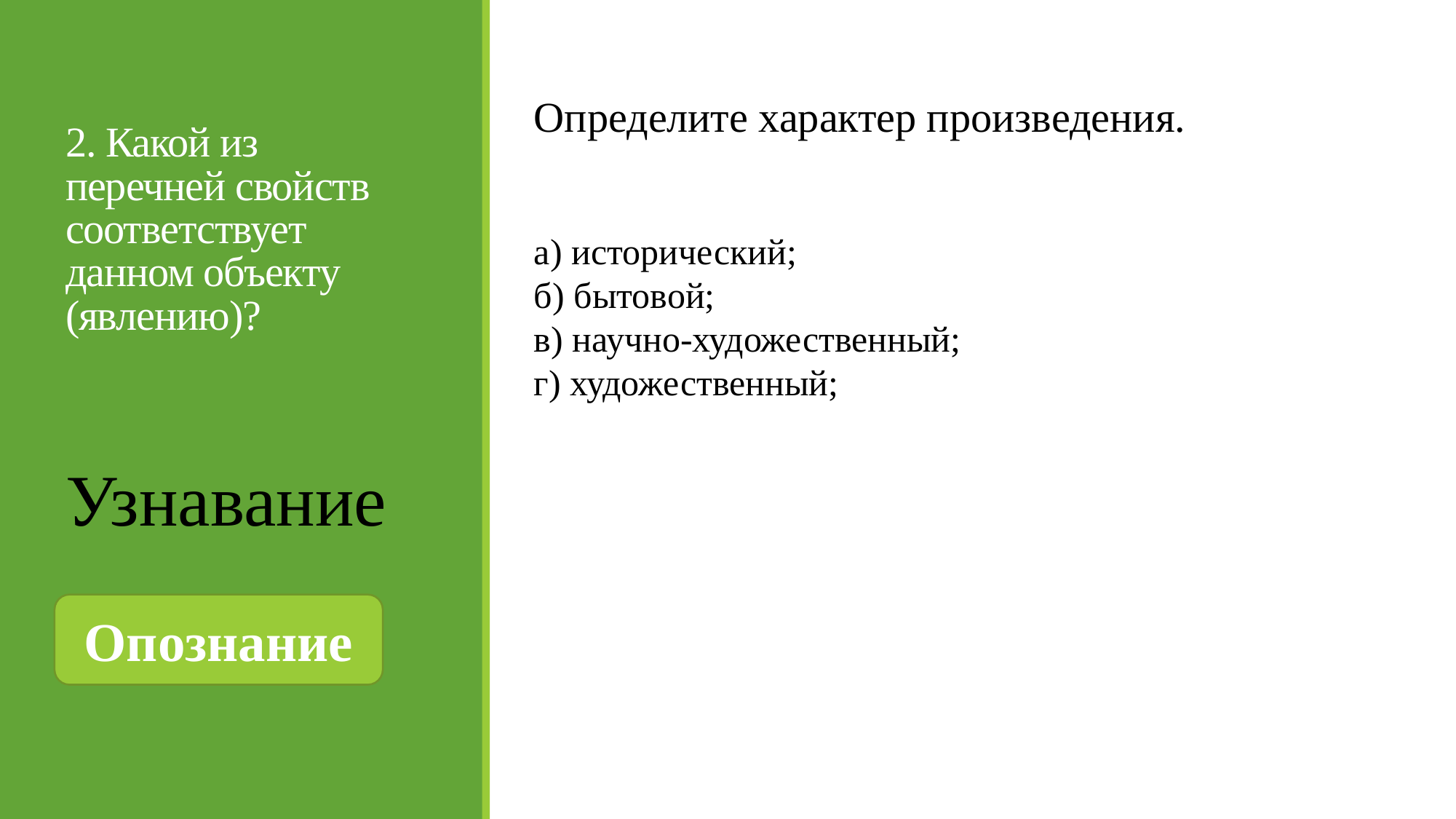

# 2. Какой из перечней свойств соответствует данном объекту (явлению)?
Определите характер произведения.

а) исторический;
б) бытовой;
в) научно-художественный;
г) художественный;

Узнавание

Опознание